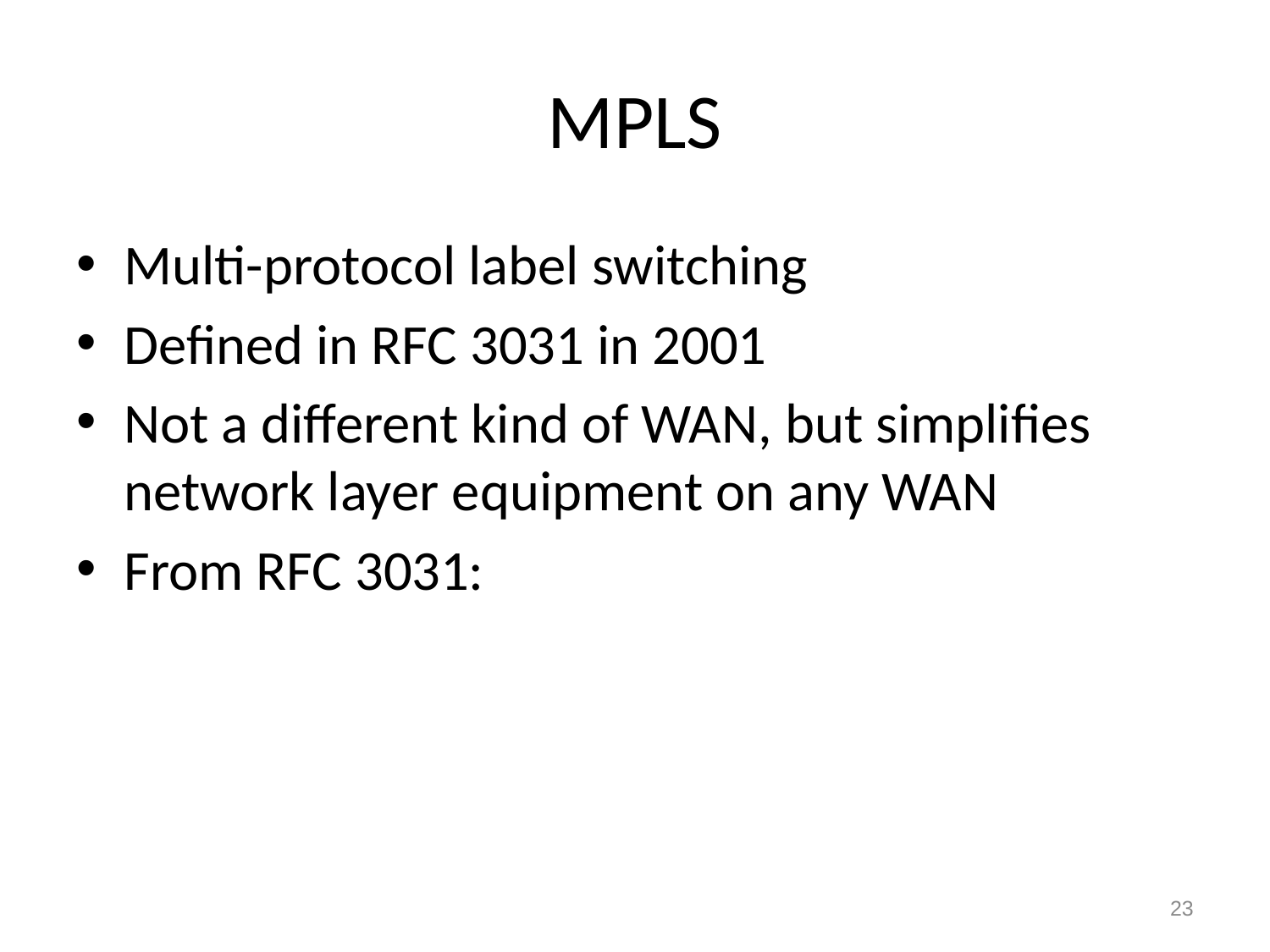

# MPLS
Multi-protocol label switching
Defined in RFC 3031 in 2001
Not a different kind of WAN, but simplifies network layer equipment on any WAN
From RFC 3031:

23